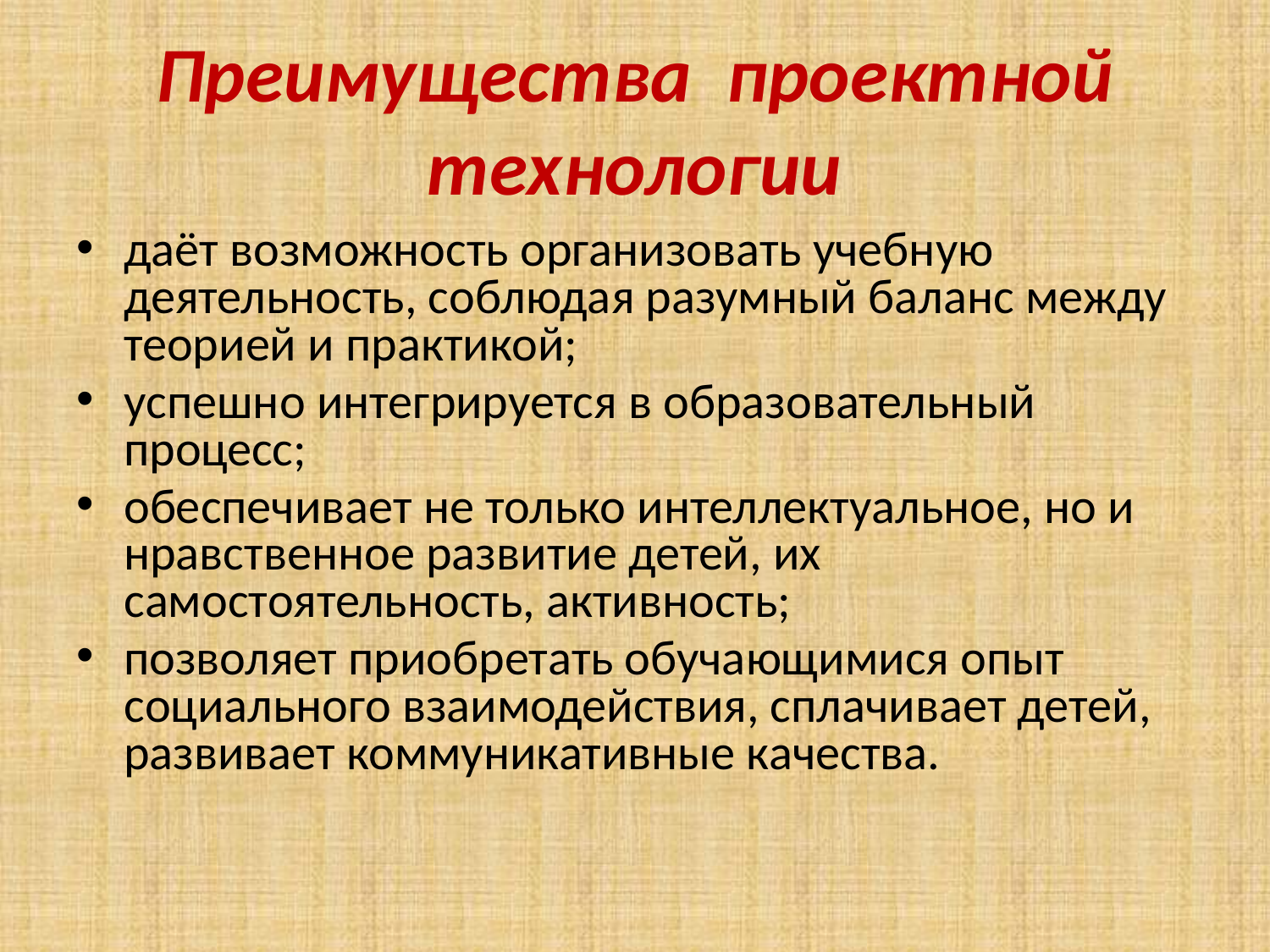

# Преимущества  проектной технологии
даёт возможность организовать учебную деятельность, соблюдая разумный баланс между теорией и практикой;
успешно интегрируется в образовательный процесс;
обеспечивает не только интеллектуальное, но и нравственное развитие детей, их самостоятельность, активность;
позволяет приобретать обучающимися опыт социального взаимодействия, сплачивает детей, развивает коммуникативные качества.